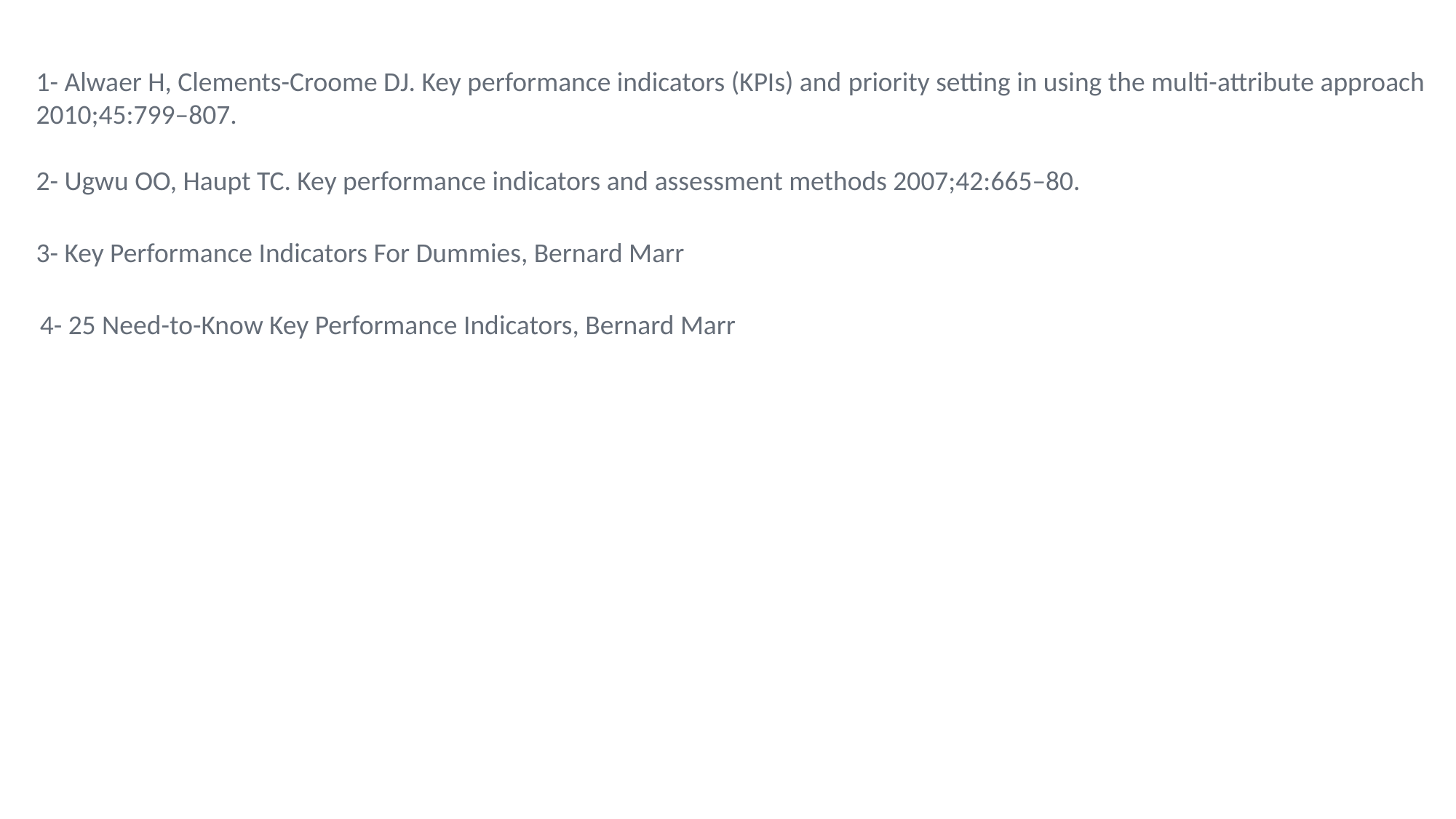

1- Alwaer H, Clements-Croome DJ. Key performance indicators (KPIs) and priority setting in using the multi-attribute approach 2010;45:799–807.
2- Ugwu OO, Haupt TC. Key performance indicators and assessment methods 2007;42:665–80.
3- Key Performance Indicators For Dummies, Bernard Marr
4- 25 Need-to-Know Key Performance Indicators, Bernard Marr